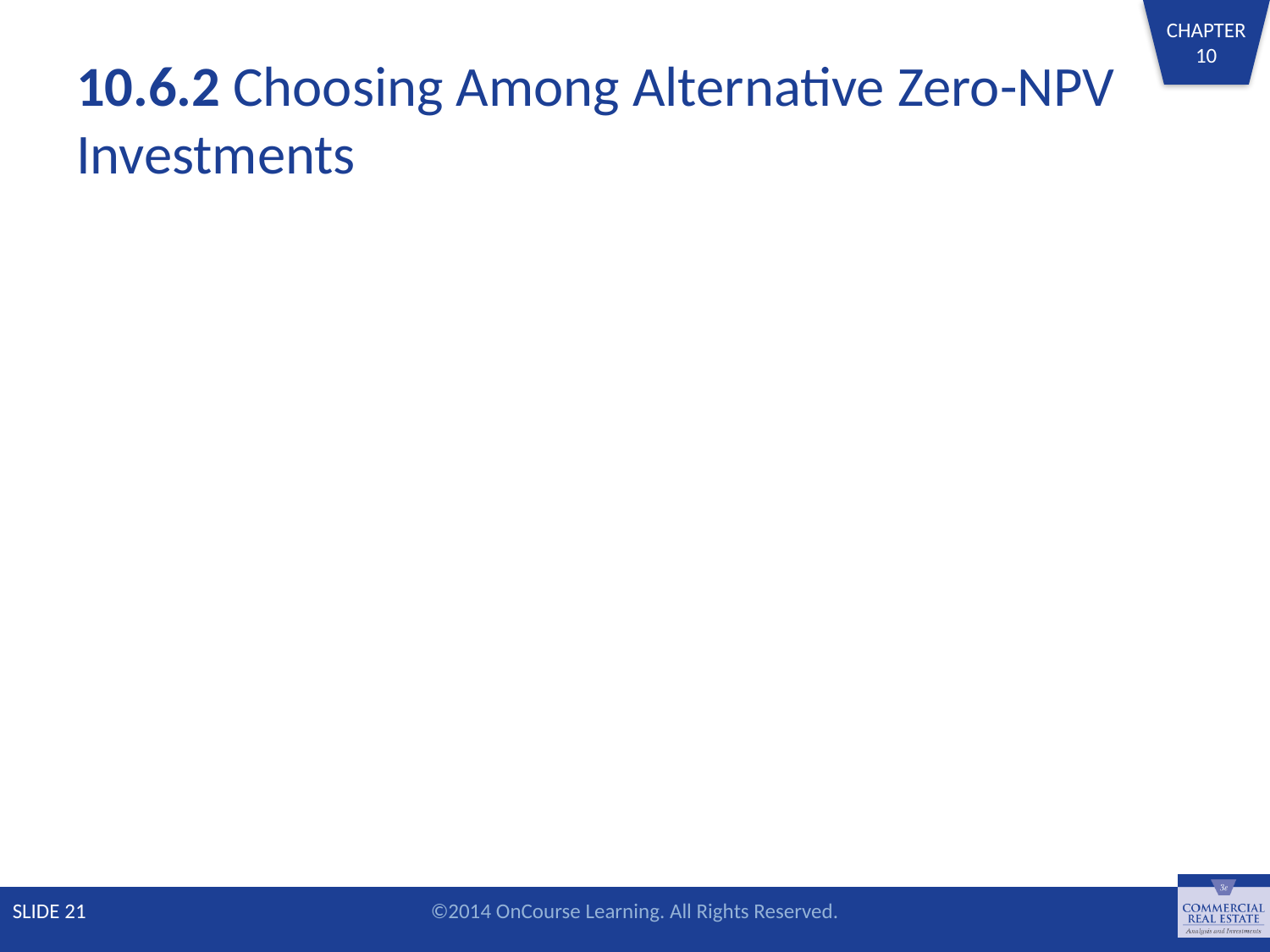

# 10.6.2 Choosing Among Alternative Zero-NPV Investments

SLIDE 21